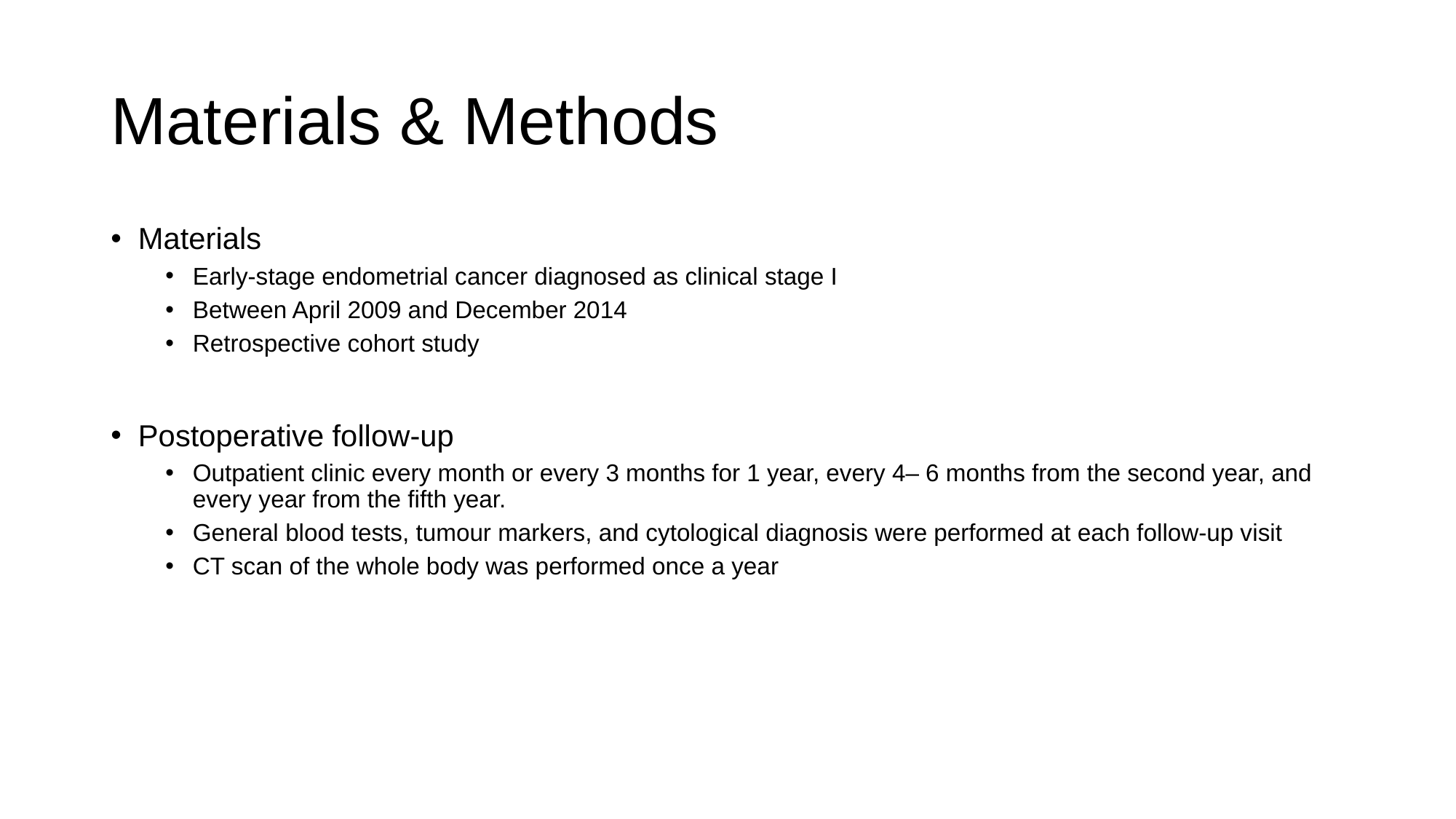

# Materials & Methods
Materials
Early‐stage endometrial cancer diagnosed as clinical stage I
Between April 2009 and December 2014
Retrospective cohort study

Postoperative follow‐up
Outpatient clinic every month or every 3 months for 1 year, every 4– 6 months from the second year, and every year from the fifth year.
General blood tests, tumour markers, and cytological diagnosis were performed at each follow‐up visit
CT scan of the whole body was performed once a year